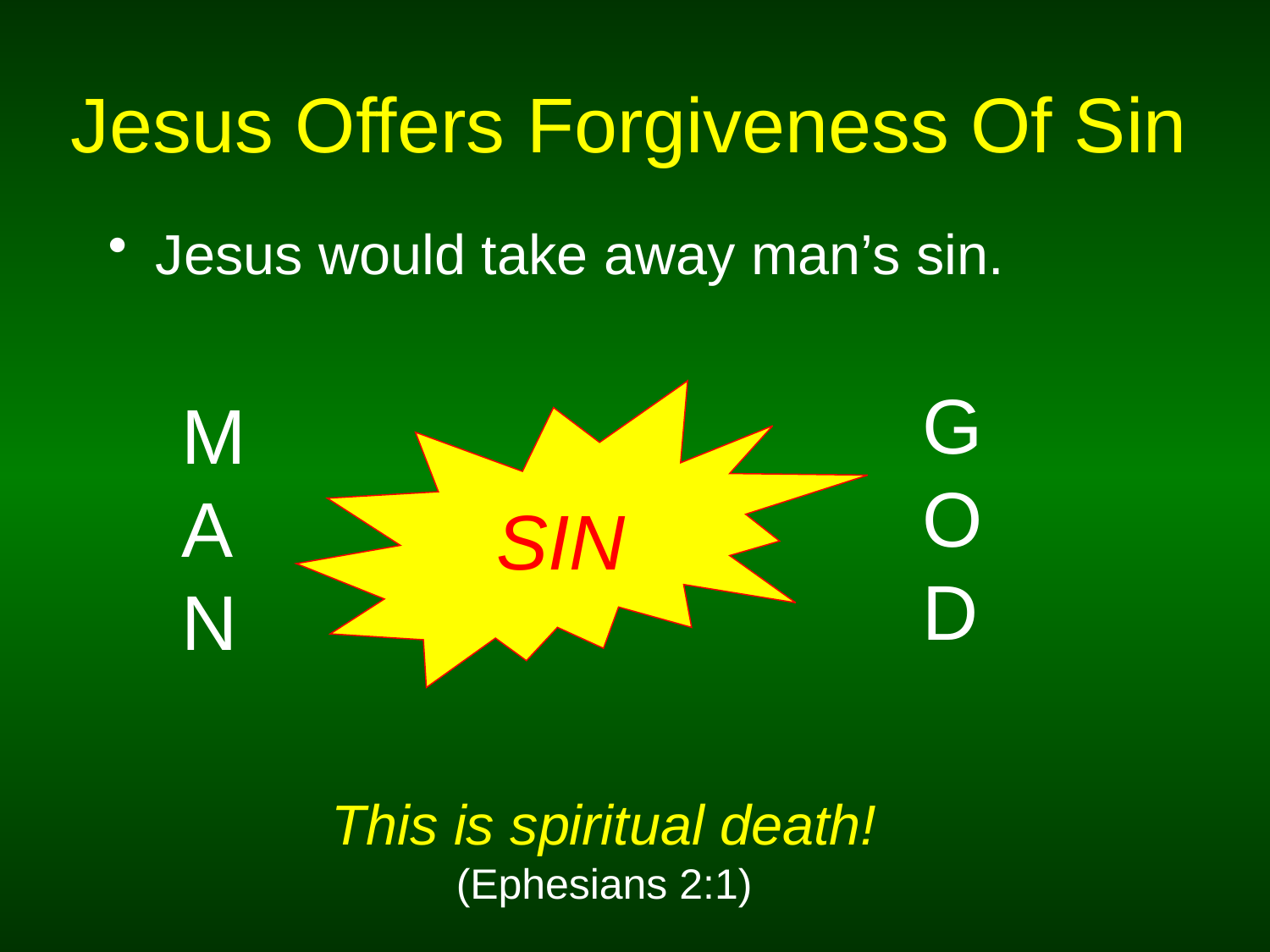

# Jesus Offers Forgiveness Of Sin
Jesus would take away man’s sin.
G
O
D
M
A
N
SIN
This is spiritual death!
(Ephesians 2:1)